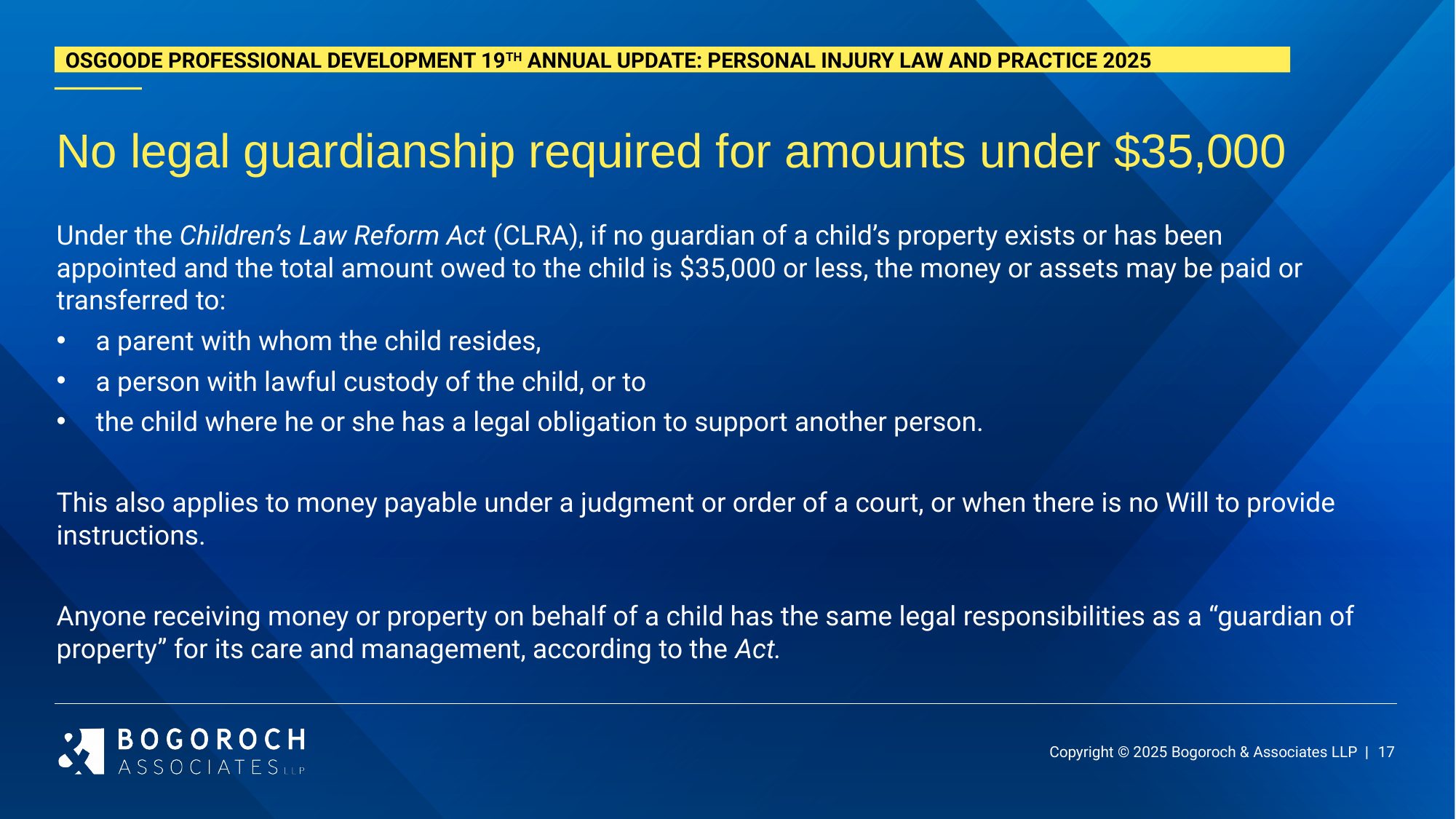

# No legal guardianship required for amounts under $35,000
Under the Children’s Law Reform Act (CLRA), if no guardian of a child’s property exists or has been appointed and the total amount owed to the child is $35,000 or less, the money or assets may be paid or transferred to:
a parent with whom the child resides,
a person with lawful custody of the child, or to
the child where he or she has a legal obligation to support another person.

This also applies to money payable under a judgment or order of a court, or when there is no Will to provide instructions.

Anyone receiving money or property on behalf of a child has the same legal responsibilities as a “guardian of property” for its care and management, according to the Act.